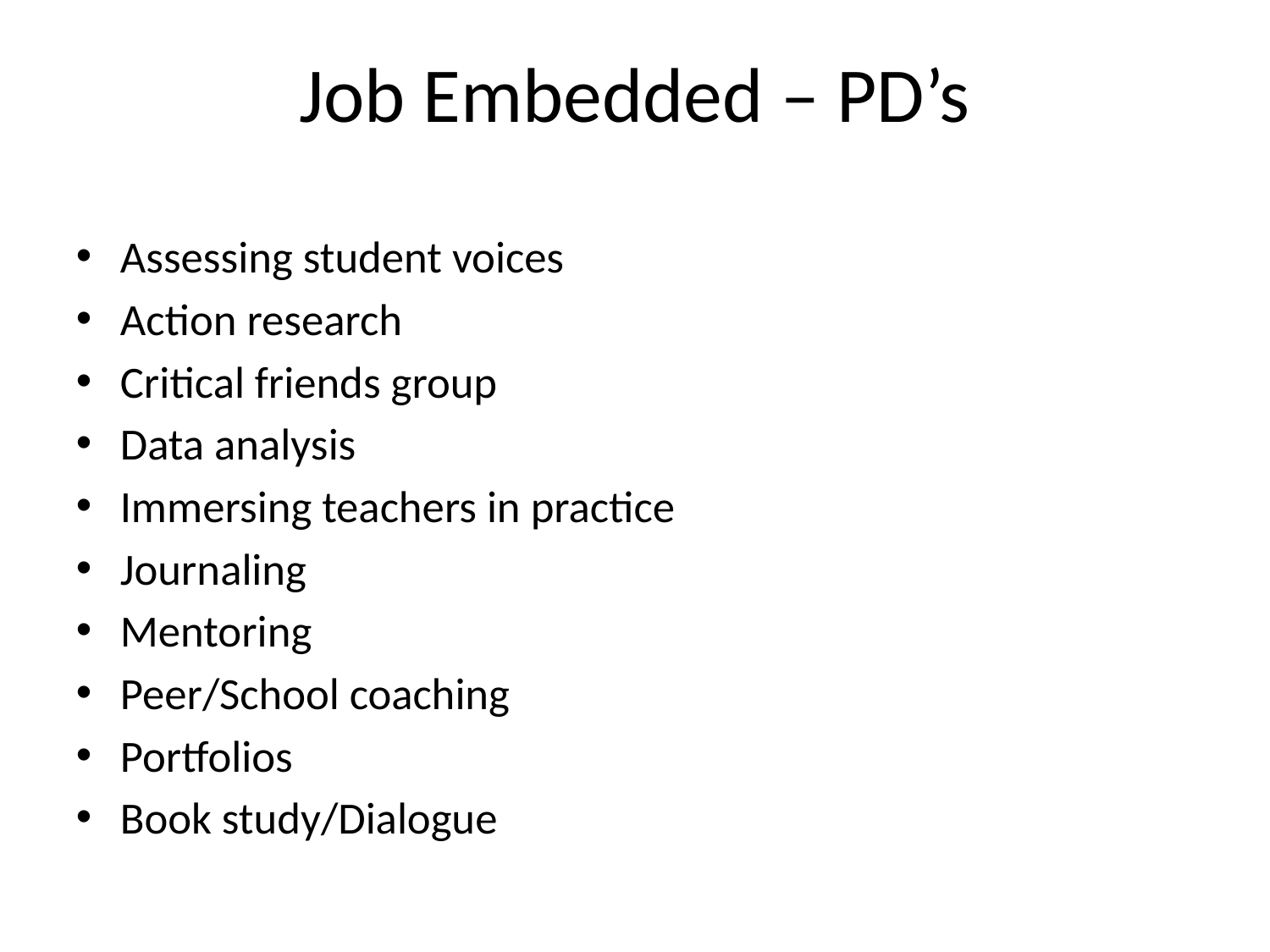

Job Embedded – PD’s
Assessing student voices
Action research
Critical friends group
Data analysis
Immersing teachers in practice
Journaling
Mentoring
Peer/School coaching
Portfolios
Book study/Dialogue